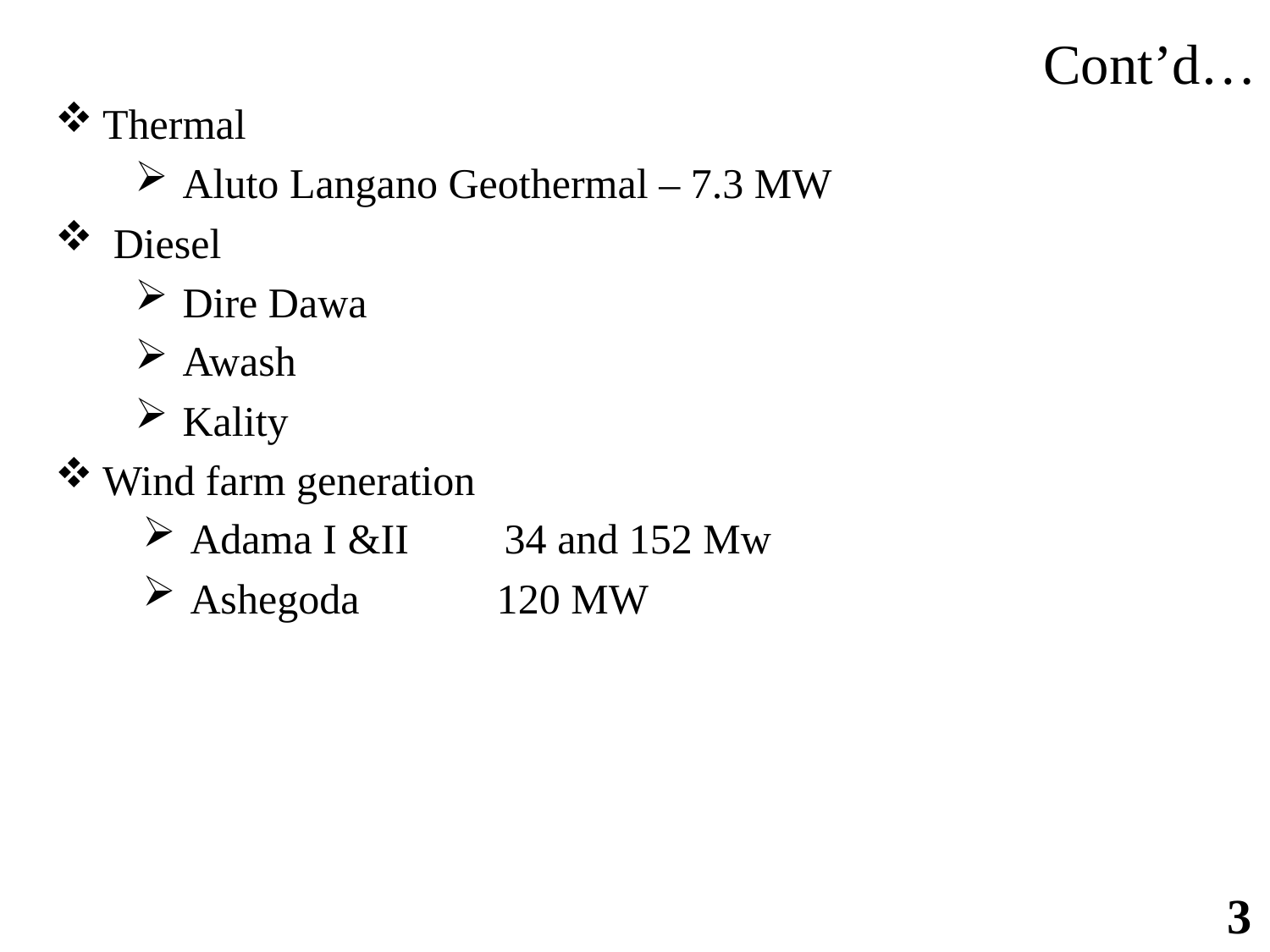

# Cont’d…
Thermal
Aluto Langano Geothermal – 7.3 MW
 Diesel
Dire Dawa
Awash
Kality
Wind farm generation
Adama I &II         34 and 152 Mw
Ashegoda             120 MW
3